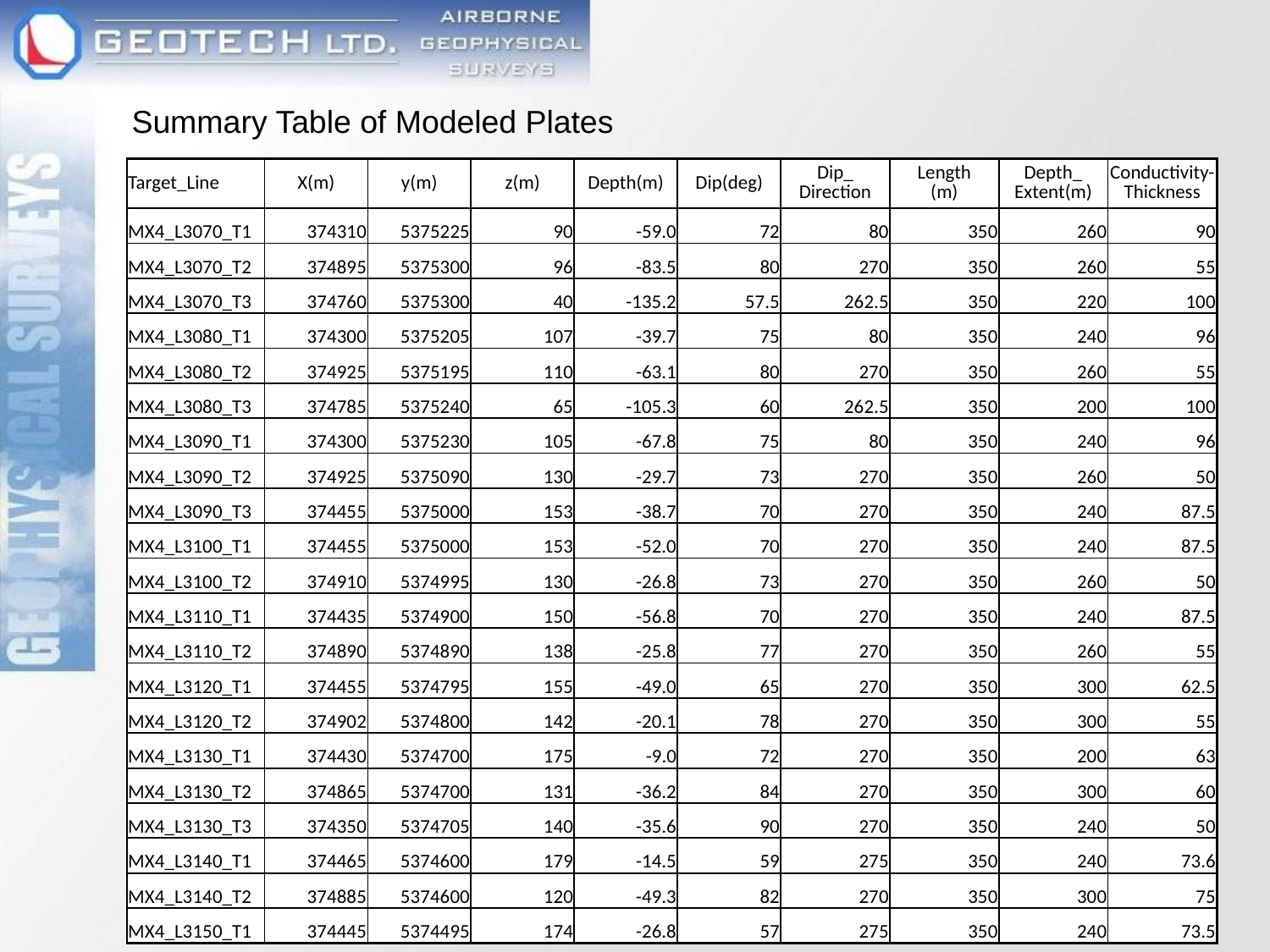

Summary Table of Modeled Plates
| Target\_Line | X(m) | y(m) | z(m) | Depth(m) | Dip(deg) | Dip\_ Direction | Length (m) | Depth\_ Extent(m) | Conductivity-Thickness |
| --- | --- | --- | --- | --- | --- | --- | --- | --- | --- |
| MX4\_L3070\_T1 | 374310 | 5375225 | 90 | -59.0 | 72 | 80 | 350 | 260 | 90 |
| MX4\_L3070\_T2 | 374895 | 5375300 | 96 | -83.5 | 80 | 270 | 350 | 260 | 55 |
| MX4\_L3070\_T3 | 374760 | 5375300 | 40 | -135.2 | 57.5 | 262.5 | 350 | 220 | 100 |
| MX4\_L3080\_T1 | 374300 | 5375205 | 107 | -39.7 | 75 | 80 | 350 | 240 | 96 |
| MX4\_L3080\_T2 | 374925 | 5375195 | 110 | -63.1 | 80 | 270 | 350 | 260 | 55 |
| MX4\_L3080\_T3 | 374785 | 5375240 | 65 | -105.3 | 60 | 262.5 | 350 | 200 | 100 |
| MX4\_L3090\_T1 | 374300 | 5375230 | 105 | -67.8 | 75 | 80 | 350 | 240 | 96 |
| MX4\_L3090\_T2 | 374925 | 5375090 | 130 | -29.7 | 73 | 270 | 350 | 260 | 50 |
| MX4\_L3090\_T3 | 374455 | 5375000 | 153 | -38.7 | 70 | 270 | 350 | 240 | 87.5 |
| MX4\_L3100\_T1 | 374455 | 5375000 | 153 | -52.0 | 70 | 270 | 350 | 240 | 87.5 |
| MX4\_L3100\_T2 | 374910 | 5374995 | 130 | -26.8 | 73 | 270 | 350 | 260 | 50 |
| MX4\_L3110\_T1 | 374435 | 5374900 | 150 | -56.8 | 70 | 270 | 350 | 240 | 87.5 |
| MX4\_L3110\_T2 | 374890 | 5374890 | 138 | -25.8 | 77 | 270 | 350 | 260 | 55 |
| MX4\_L3120\_T1 | 374455 | 5374795 | 155 | -49.0 | 65 | 270 | 350 | 300 | 62.5 |
| MX4\_L3120\_T2 | 374902 | 5374800 | 142 | -20.1 | 78 | 270 | 350 | 300 | 55 |
| MX4\_L3130\_T1 | 374430 | 5374700 | 175 | -9.0 | 72 | 270 | 350 | 200 | 63 |
| MX4\_L3130\_T2 | 374865 | 5374700 | 131 | -36.2 | 84 | 270 | 350 | 300 | 60 |
| MX4\_L3130\_T3 | 374350 | 5374705 | 140 | -35.6 | 90 | 270 | 350 | 240 | 50 |
| MX4\_L3140\_T1 | 374465 | 5374600 | 179 | -14.5 | 59 | 275 | 350 | 240 | 73.6 |
| MX4\_L3140\_T2 | 374885 | 5374600 | 120 | -49.3 | 82 | 270 | 350 | 300 | 75 |
| MX4\_L3150\_T1 | 374445 | 5374495 | 174 | -26.8 | 57 | 275 | 350 | 240 | 73.5 |